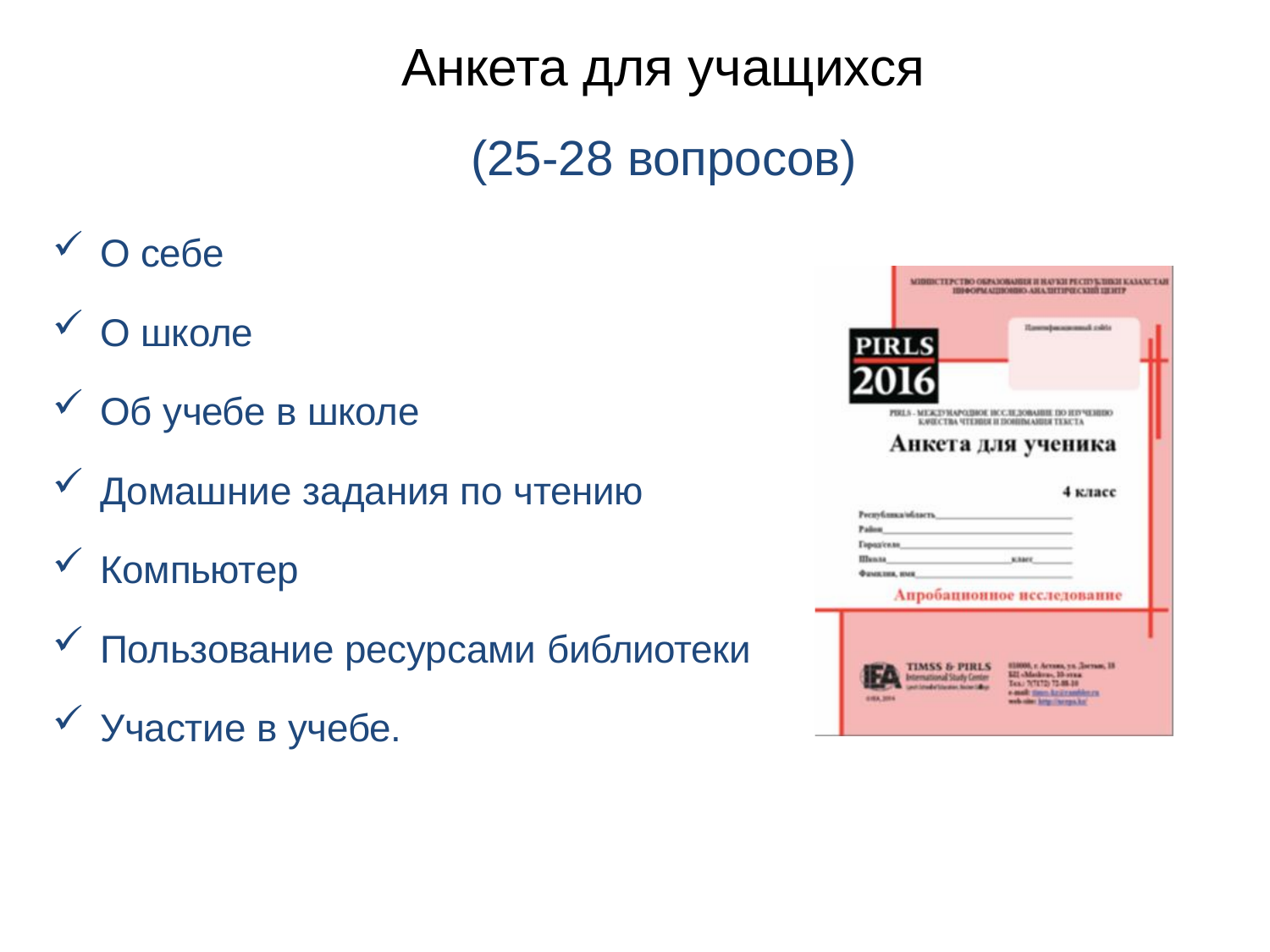

# Анкета для учащихся
(25-28 вопросов)
О себе
О школе
Об учебе в школе
Домашние задания по чтению
Компьютер
Пользование ресурсами библиотеки
Участие в учебе.